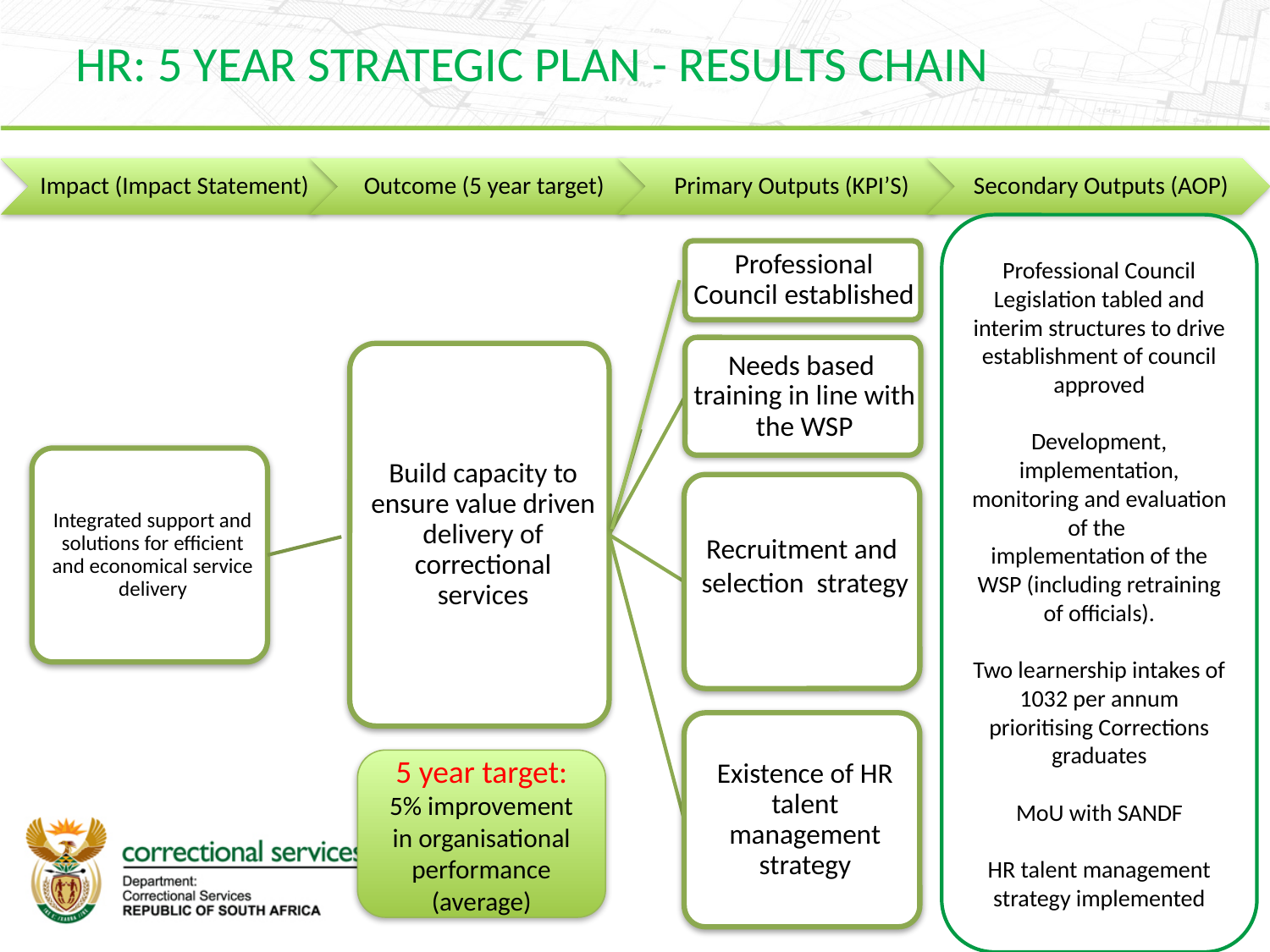

HR: 5 YEAR STRATEGIC PLAN - RESULTS CHAIN
Integrated support and solutions for efficient and economical service delivery

Build capacity to ensure value driven delivery of correctional services

Professional Council established

Needs based  training in line with the WSP

Recruitment and  selection  strategy

Existence of HR talent management strategy
Impact (Impact Statement)
Outcome (5 year target)
Primary Outputs (KPI’S)
Secondary Outputs (AOP)

Professional Council Legislation tabled and interim structures to drive establishment of council approved

Development, implementation, monitoring and evaluation of the
implementation of the WSP (including retraining of officials).

Two learnership intakes of 1032 per annum prioritising Corrections graduates

MoU with SANDF

HR talent management strategy implemented

5 year target:
5% improvement in organisational performance (average)